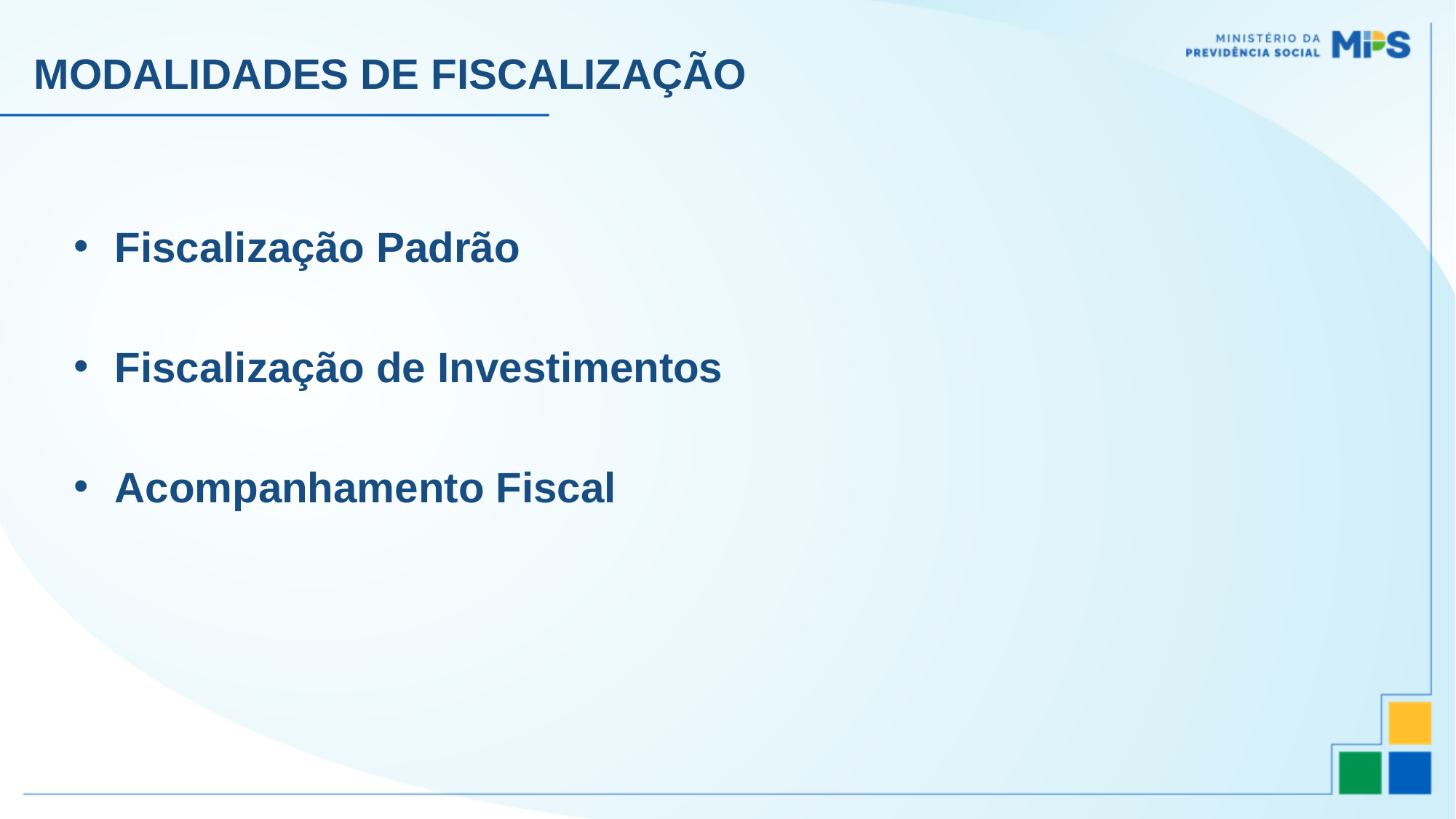

MODALIDADES DE FISCALIZAÇÃO

Fiscalização Padrão

Fiscalização de Investimentos

Acompanhamento Fiscal